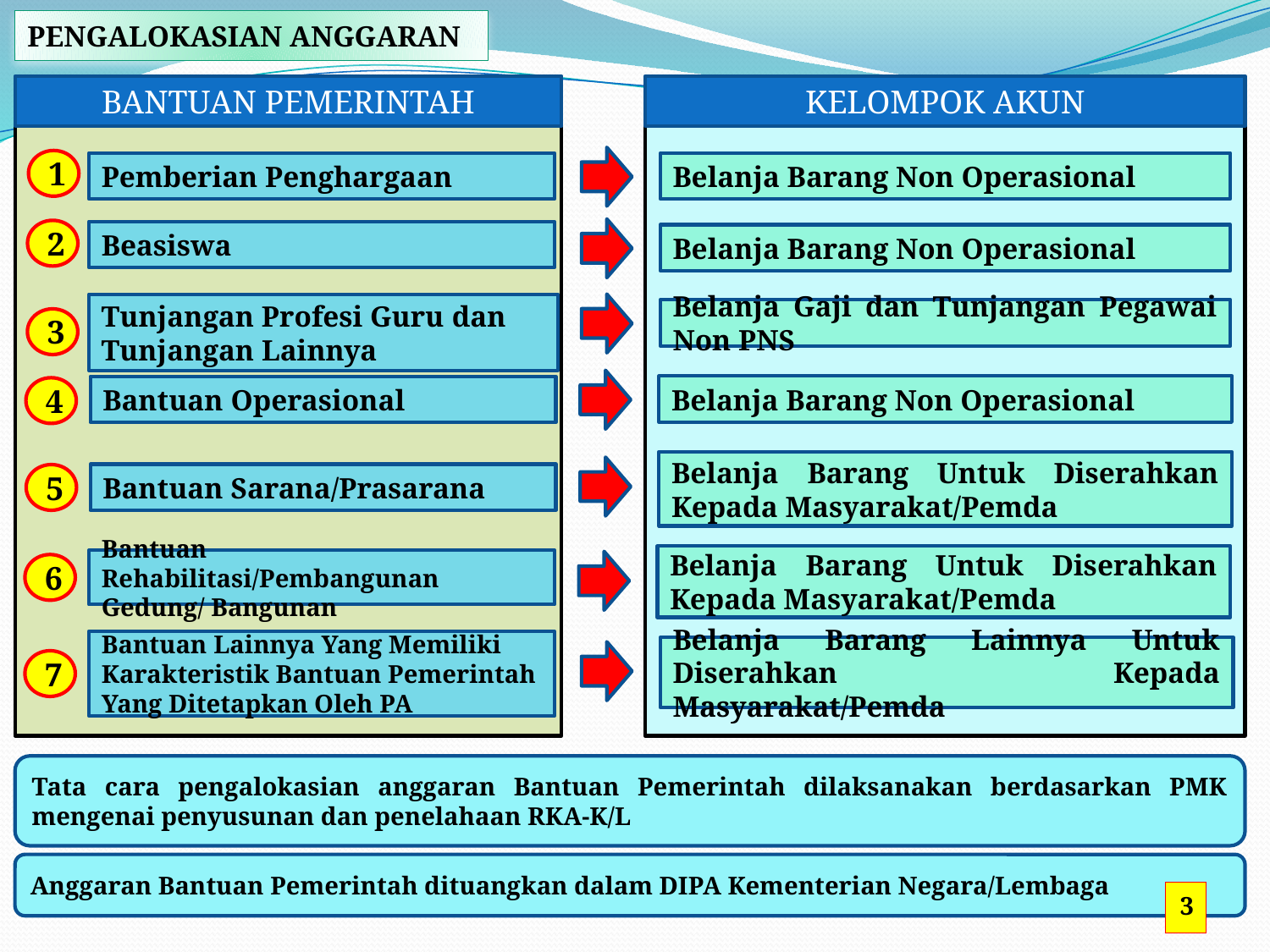

PENGALOKASIAN ANGGARAN
BANTUAN PEMERINTAH
KELOMPOK AKUN

1
Pemberian Penghargaan
Belanja Barang Non Operasional

2
Beasiswa
Belanja Barang Non Operasional

Tunjangan Profesi Guru dan Tunjangan Lainnya
Belanja Gaji dan Tunjangan Pegawai Non PNS
3

Belanja Barang Non Operasional
Bantuan Operasional
4
Belanja Barang Untuk Diserahkan Kepada Masyarakat/Pemda

Bantuan Sarana/Prasarana
5
Belanja Barang Untuk Diserahkan Kepada Masyarakat/Pemda
Bantuan Rehabilitasi/Pembangunan Gedung/ Bangunan

6
Bantuan Lainnya Yang Memiliki Karakteristik Bantuan Pemerintah Yang Ditetapkan Oleh PA
Belanja Barang Lainnya Untuk Diserahkan Kepada Masyarakat/Pemda

7
Tata cara pengalokasian anggaran Bantuan Pemerintah dilaksanakan berdasarkan PMK mengenai penyusunan dan penelahaan RKA-K/L
Anggaran Bantuan Pemerintah dituangkan dalam DIPA Kementerian Negara/Lembaga
3
3